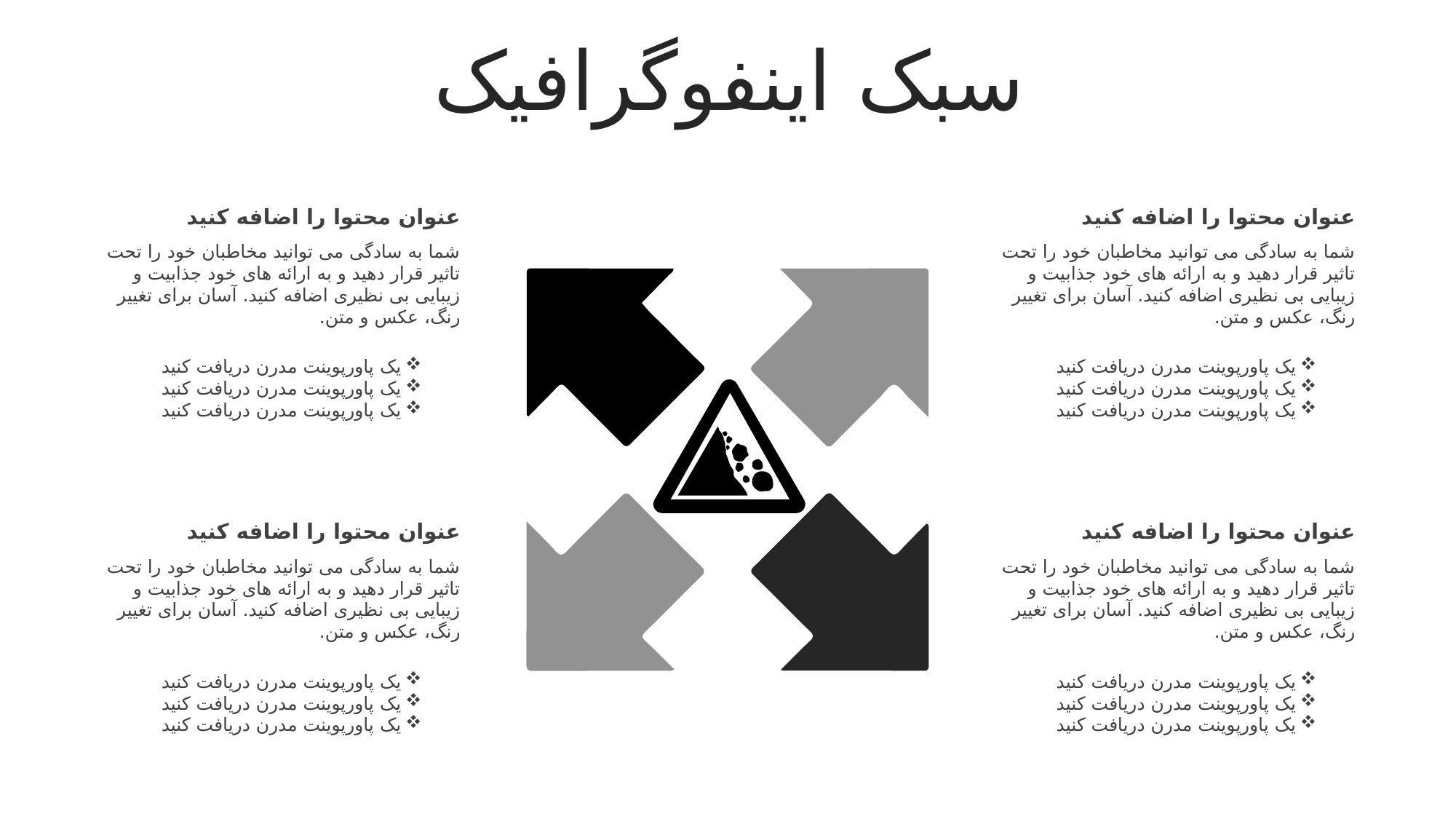

سبک اینفوگرافیک
عنوان محتوا را اضافه کنید
شما به سادگی می توانید مخاطبان خود را تحت تاثیر قرار دهید و به ارائه های خود جذابیت و زیبایی بی نظیری اضافه کنید. آسان برای تغییر رنگ، عکس و متن.
یک پاورپوینت مدرن دریافت کنید
یک پاورپوینت مدرن دریافت کنید
یک پاورپوینت مدرن دریافت کنید
عنوان محتوا را اضافه کنید
شما به سادگی می توانید مخاطبان خود را تحت تاثیر قرار دهید و به ارائه های خود جذابیت و زیبایی بی نظیری اضافه کنید. آسان برای تغییر رنگ، عکس و متن.
یک پاورپوینت مدرن دریافت کنید
یک پاورپوینت مدرن دریافت کنید
یک پاورپوینت مدرن دریافت کنید

عنوان محتوا را اضافه کنید
شما به سادگی می توانید مخاطبان خود را تحت تاثیر قرار دهید و به ارائه های خود جذابیت و زیبایی بی نظیری اضافه کنید. آسان برای تغییر رنگ، عکس و متن.
یک پاورپوینت مدرن دریافت کنید
یک پاورپوینت مدرن دریافت کنید
یک پاورپوینت مدرن دریافت کنید
عنوان محتوا را اضافه کنید
شما به سادگی می توانید مخاطبان خود را تحت تاثیر قرار دهید و به ارائه های خود جذابیت و زیبایی بی نظیری اضافه کنید. آسان برای تغییر رنگ، عکس و متن.
یک پاورپوینت مدرن دریافت کنید
یک پاورپوینت مدرن دریافت کنید
یک پاورپوینت مدرن دریافت کنید